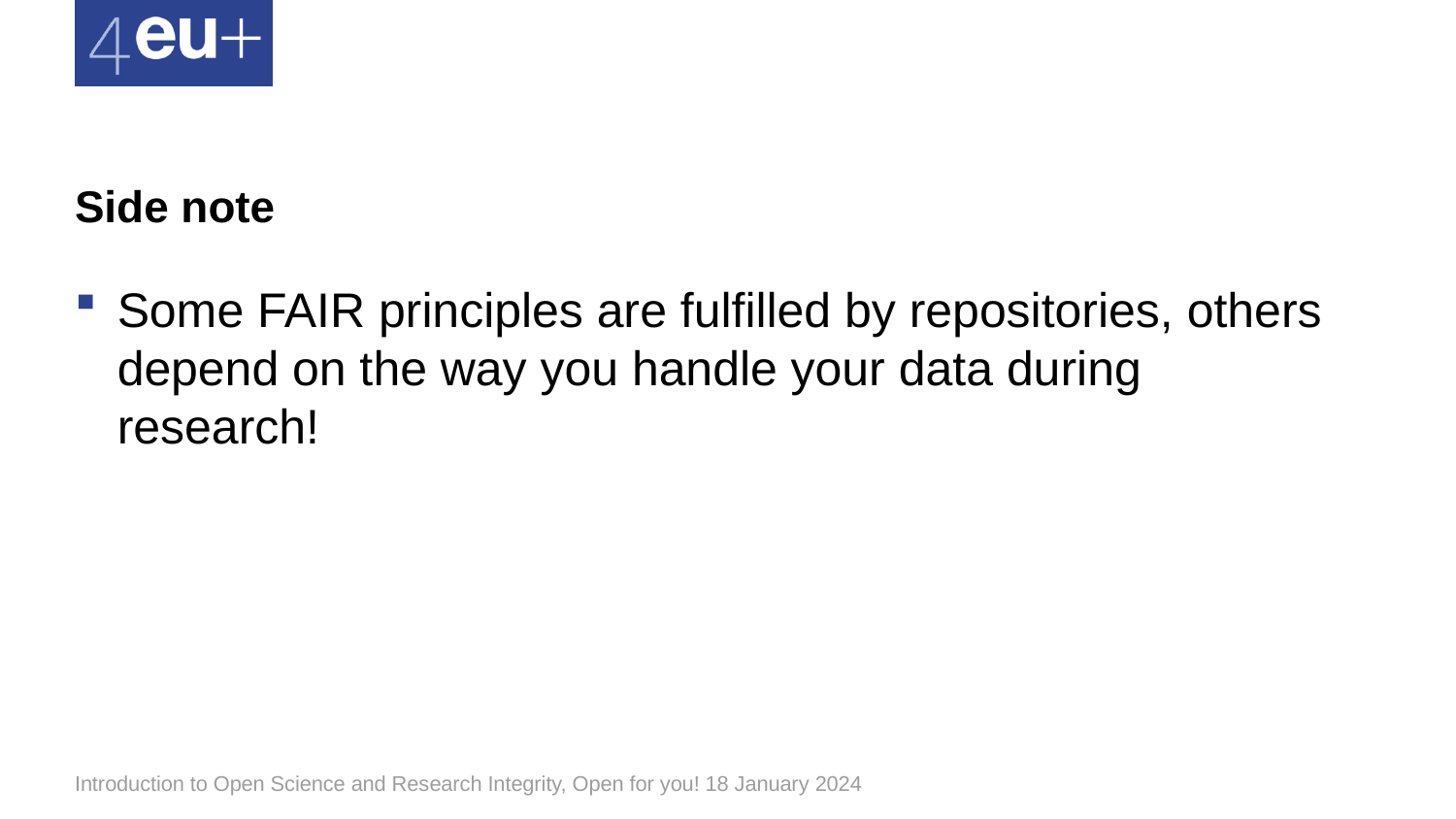

# Side note
Some FAIR principles are fulfilled by repositories, others depend on the way you handle your data during research!
Introduction to Open Science and Research Integrity, Open for you! 18 January 2024